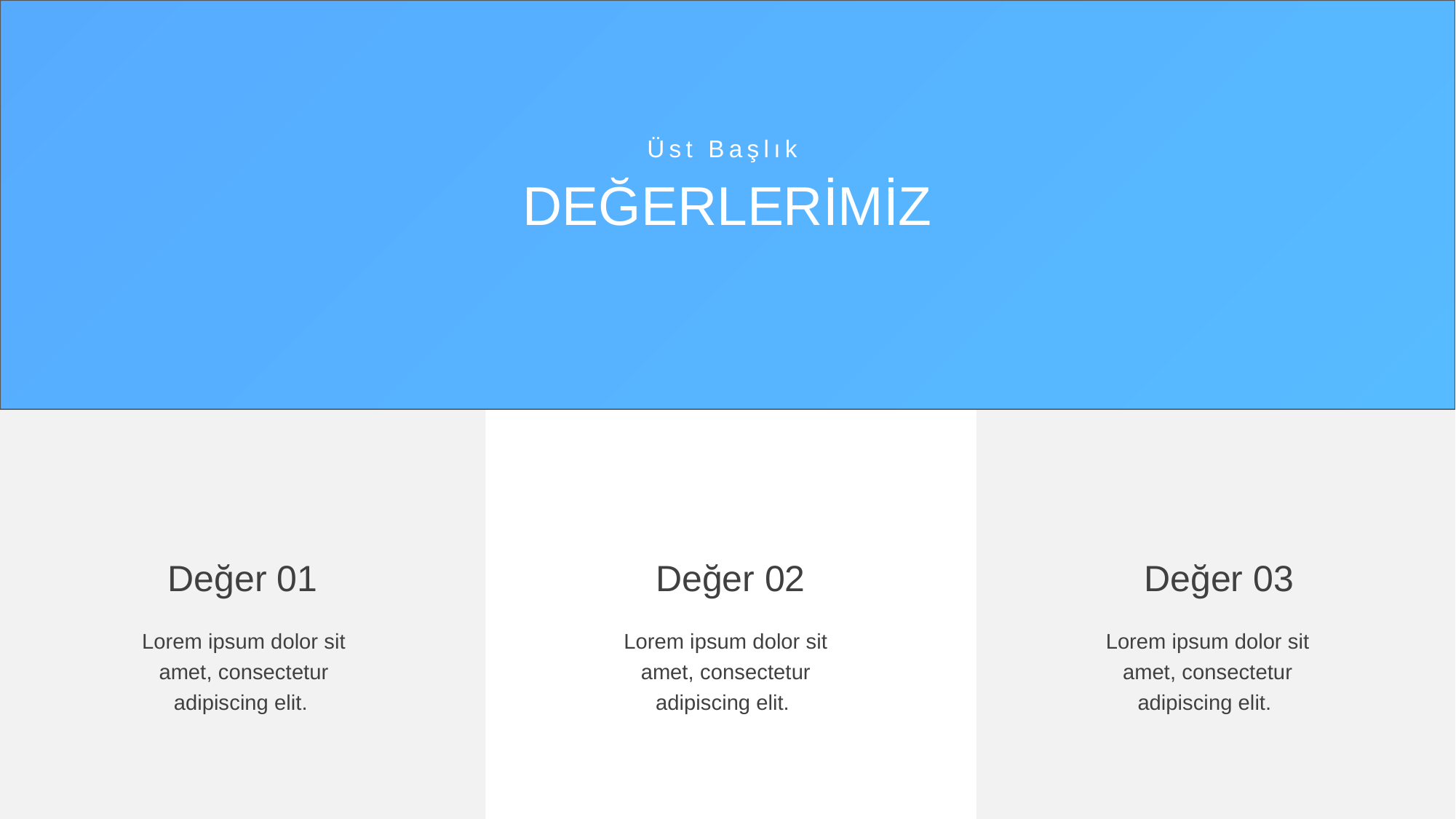

# DEĞERLERİMİZ
Üst Başlık

Değer 01
Değer 02
Değer 03
Lorem ipsum dolor sit amet, consectetur adipiscing elit.
Lorem ipsum dolor sit amet, consectetur adipiscing elit.
Lorem ipsum dolor sit amet, consectetur adipiscing elit.